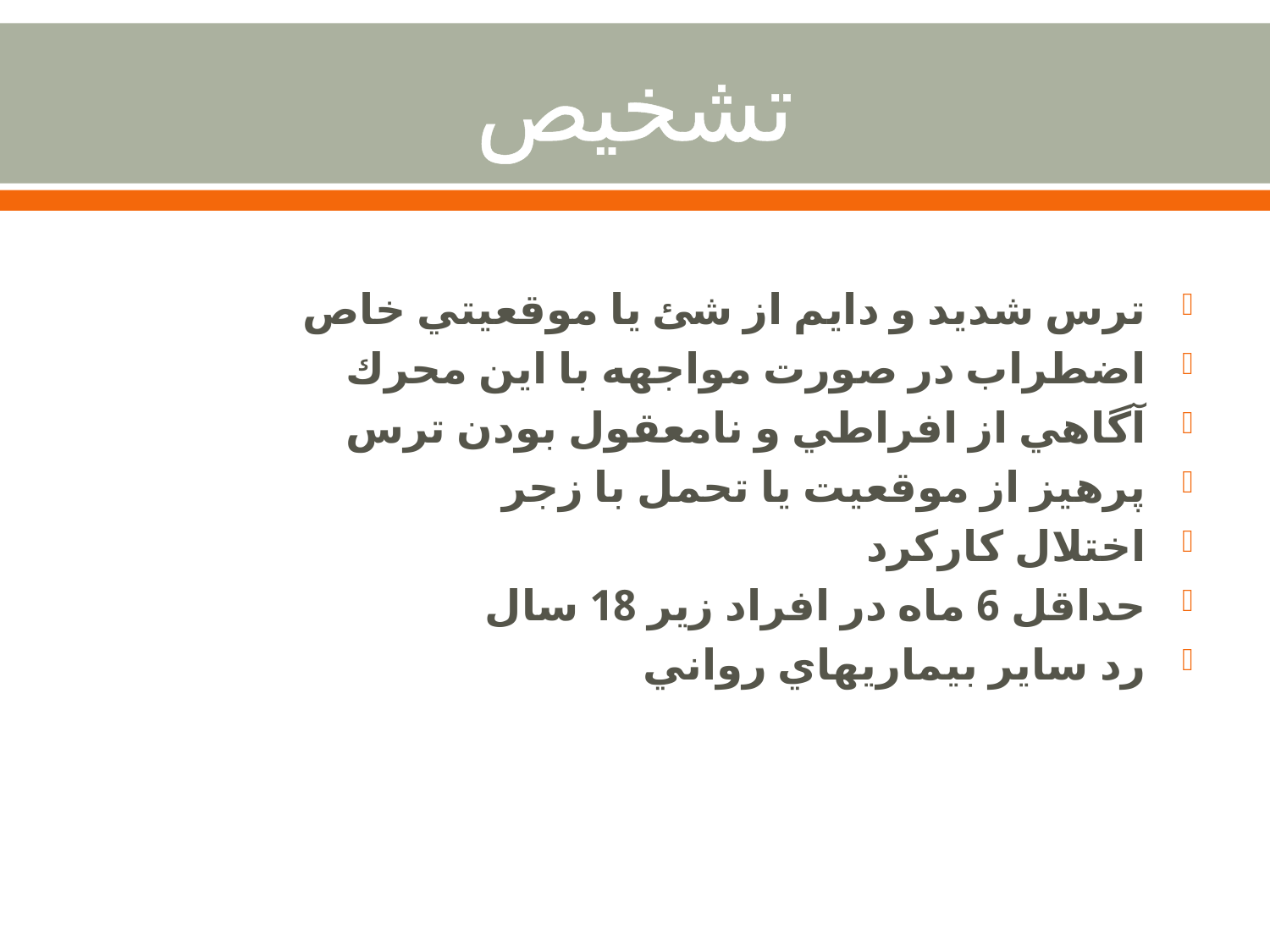

# تشخيص
ترس شديد و دايم از شئ يا موقعيتي خاص
اضطراب در صورت مواجهه با اين محرك
آگاهي از افراطي و نامعقول بودن ترس
پرهيز از موقعيت يا تحمل با زجر
اختلال كاركرد
حداقل 6 ماه در افراد زير 18 سال
رد ساير بيماريهاي رواني